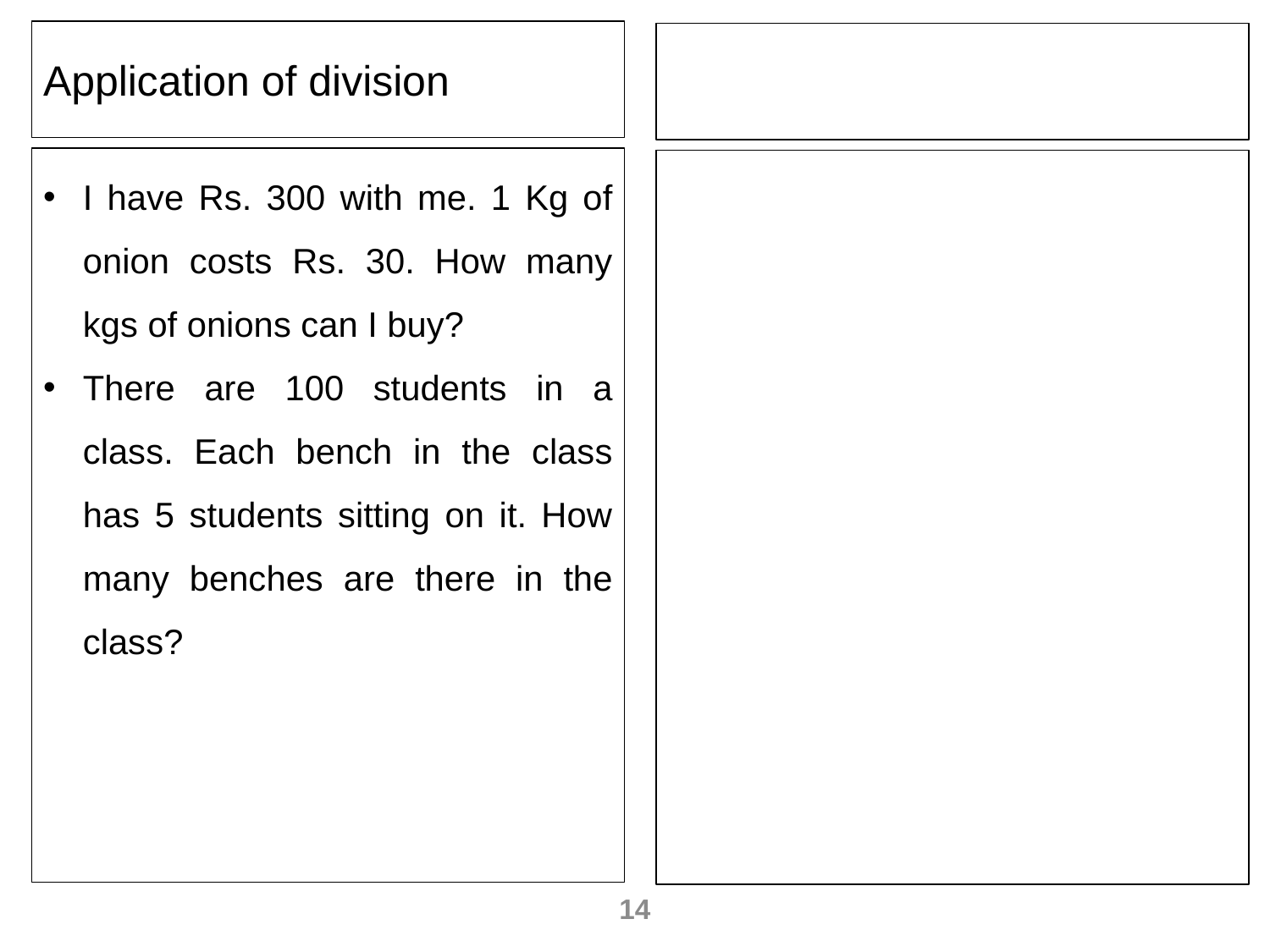

Application of division

I have Rs. 300 with me. 1 Kg of onion costs Rs. 30. How many kgs of onions can I buy?
There are 100 students in a class. Each bench in the class has 5 students sitting on it. How many benches are there in the class?

14